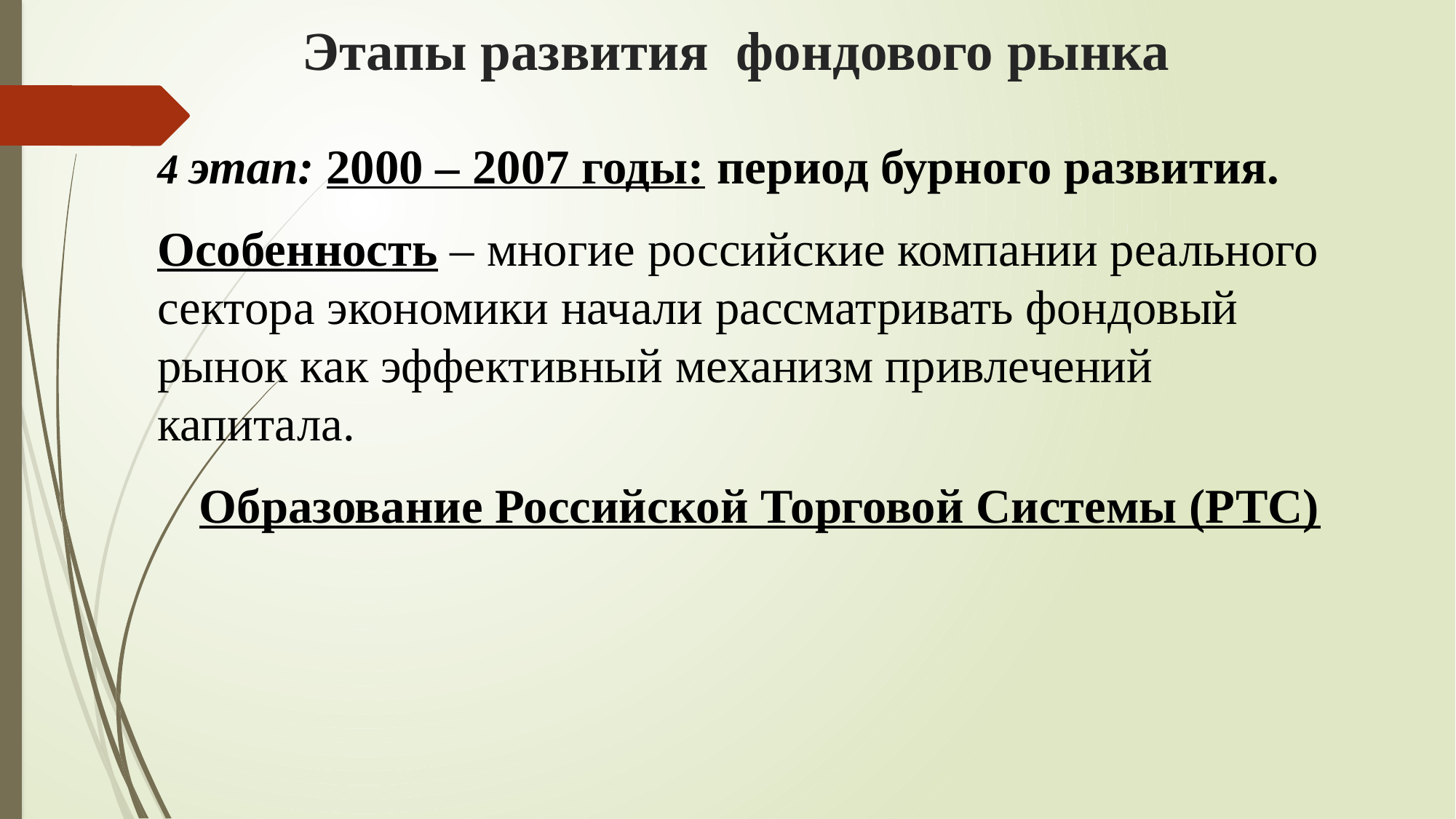

# Этапы развития  фондового рынка
4 этап: 2000 – 2007 годы: период бурного развития.
Особенность – многие российские компании реального сектора экономики начали рассматривать фондовый рынок как эффективный механизм привлечений капитала.
Образование Российской Торговой Системы (РТС)